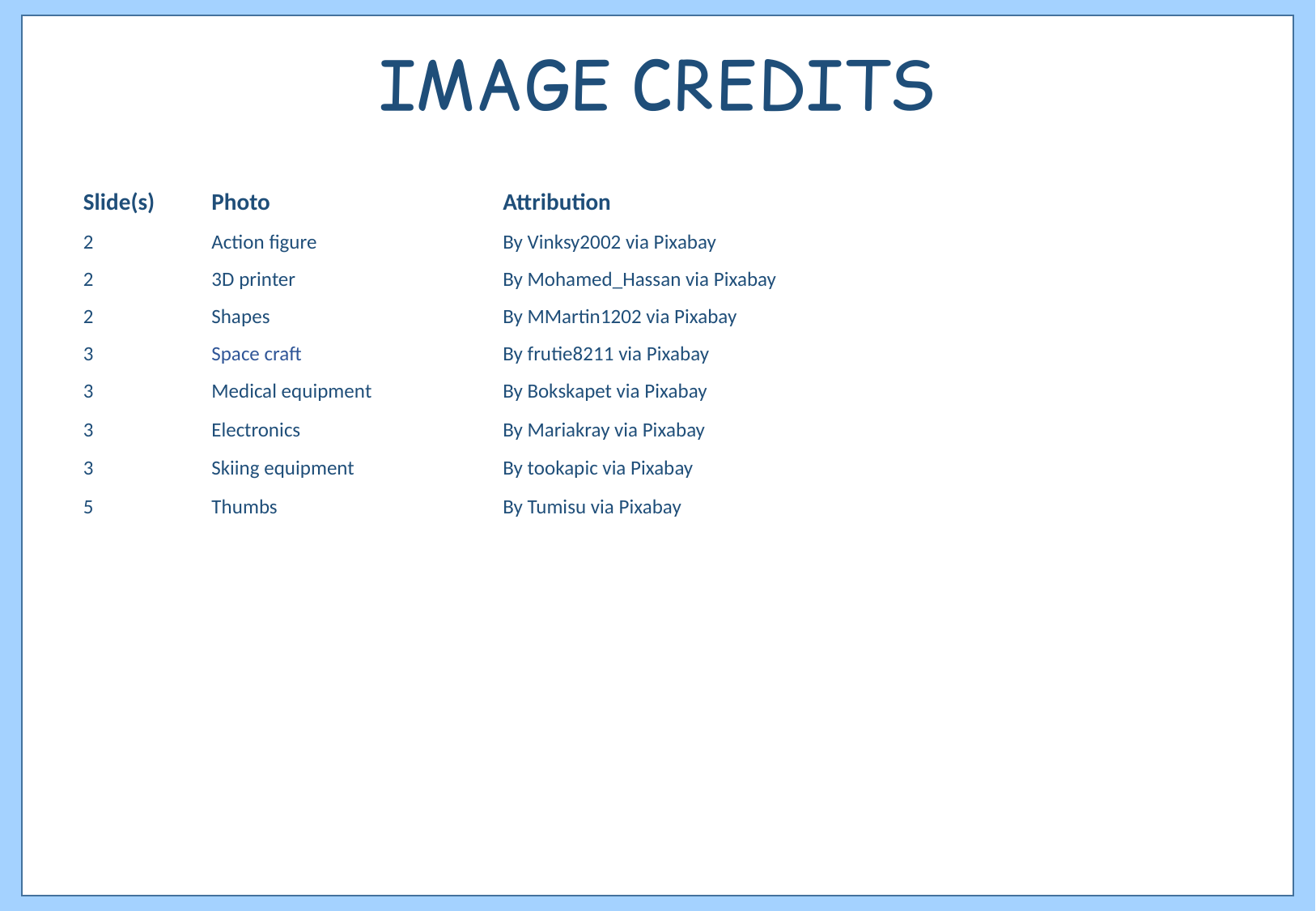

IMAGE CREDITS
| Slide(s) | Photo | Attribution |
| --- | --- | --- |
| 2 | Action figure | By Vinksy2002 via Pixabay |
| 2 | 3D printer | By Mohamed\_Hassan via Pixabay |
| 2 | Shapes | By MMartin1202 via Pixabay |
| 3 | Space craft | By frutie8211 via Pixabay |
| 3 | Medical equipment | By Bokskapet via Pixabay |
| 3 | Electronics | By Mariakray via Pixabay |
| 3 | Skiing equipment | By tookapic via Pixabay |
| 5 | Thumbs | By Tumisu via Pixabay |
|  |  |  |
|  |  |  |
|  |  |  |
|  |  |  |
|  |  |  |